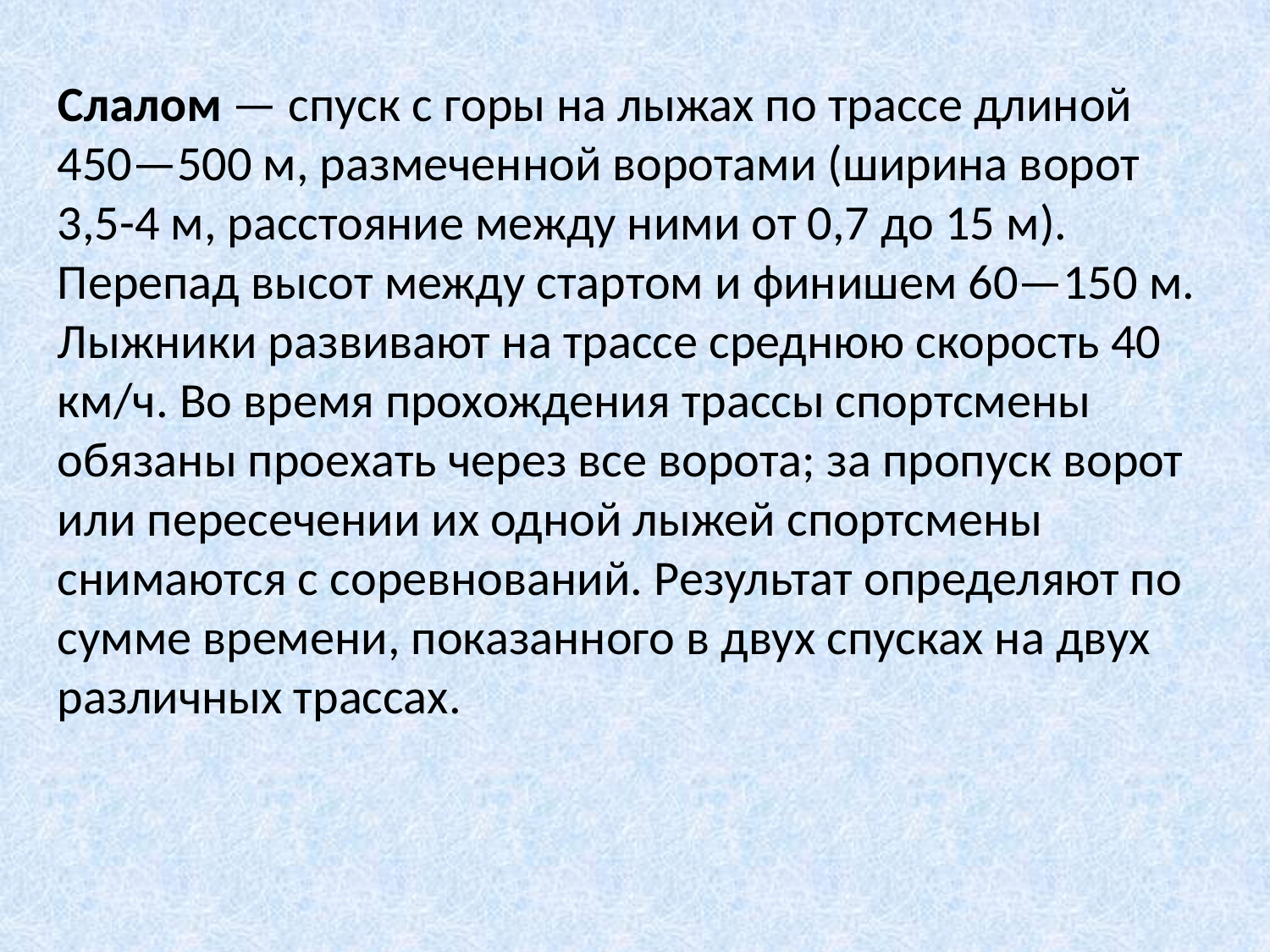

Слалом — спуск с горы на лыжах по трассе длиной 450—500 м, размеченной воротами (ширина ворот 3,5-4 м, расстояние между ними от 0,7 до 15 м). Перепад высот между стартом и финишем 60—150 м. Лыжники развивают на трассе среднюю скорость 40 км/ч. Во время прохождения трассы спортсмены обязаны проехать через все ворота; за пропуск ворот или пересечении их одной лыжей спортсмены снимаются с соревнований. Результат определяют по сумме времени, показанного в двух спусках на двух различных трассах.